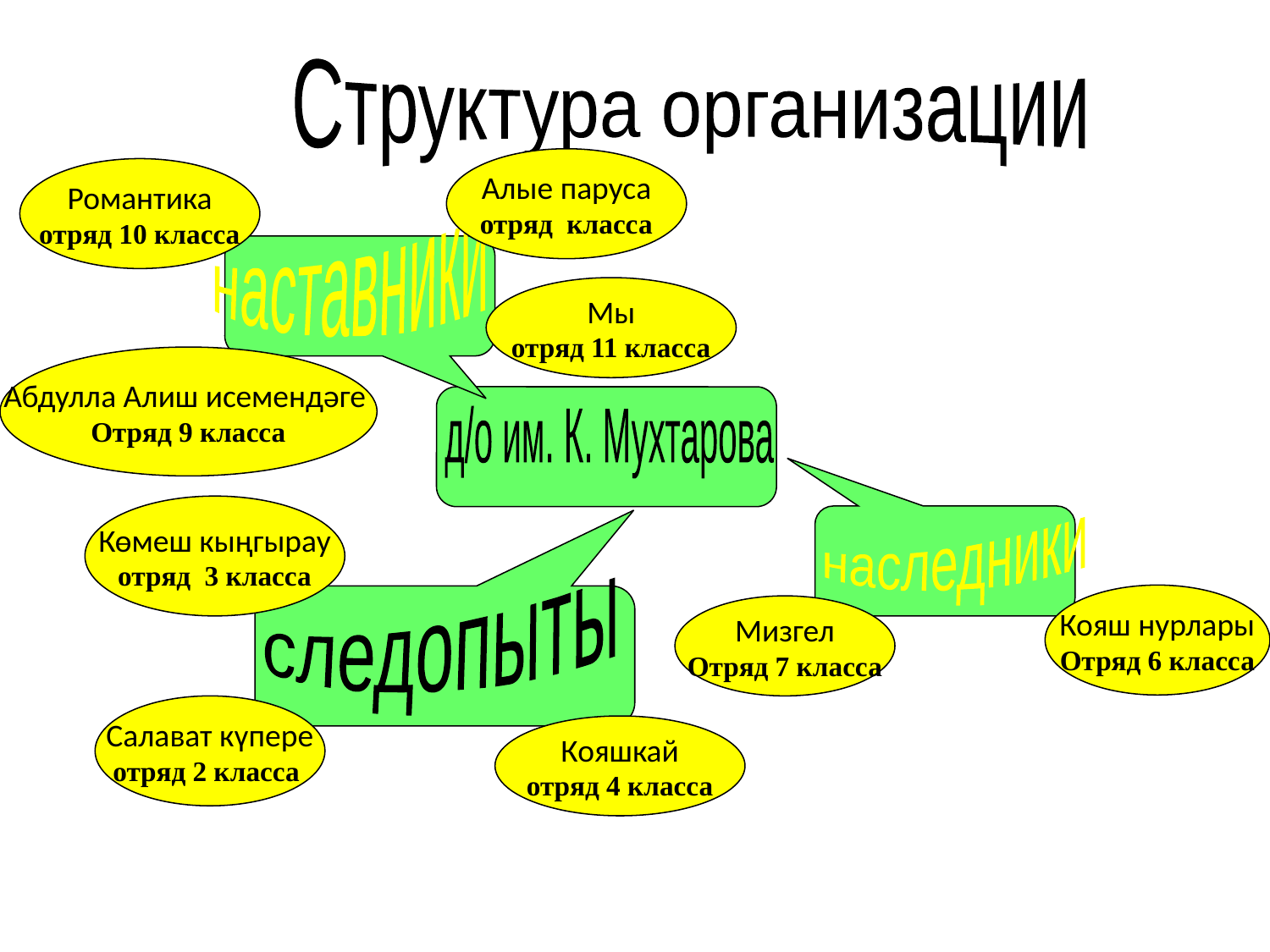

Структура организации
Алые паруса
отряд  класса
Романтика
отряд 10 класса
наставники

Мы
отряд 11 класса
Абдулла Алиш исемендәге
Отряд 9 класса

д/о им. К. Мухтарова
Көмеш кыңгырау
отряд  3 класса

наследники
следопыты
Кояш нурлары
Отряд 6 класса

Мизгел
Отряд 7 класса
Салават күпере
отряд 2 класса
Кояшкай
отряд 4 класса